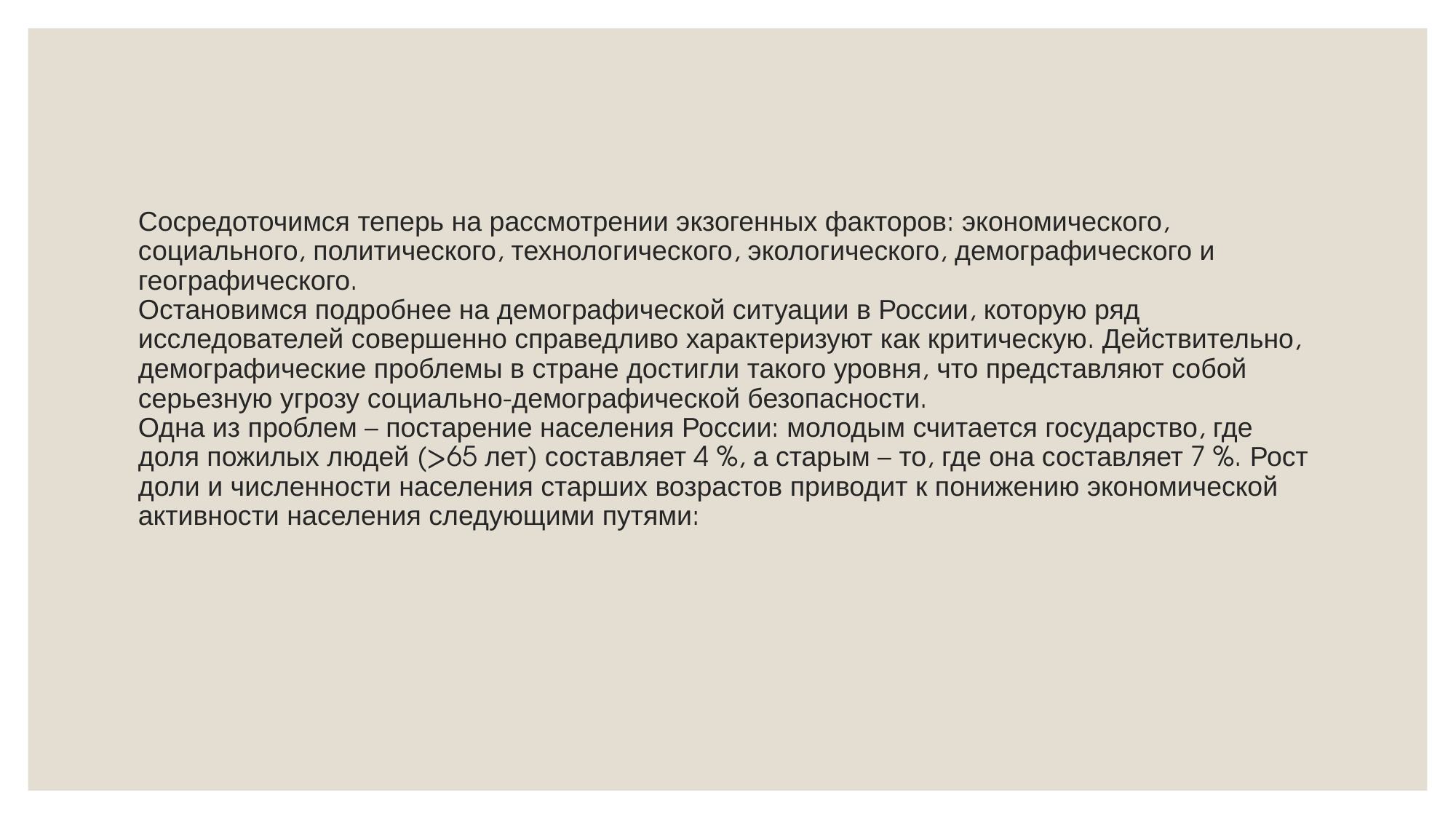

# Сосредоточимся теперь на рассмотрении экзогенных факторов: экономического, социального, политического, технологического, экологического, демографического и географического.
Остановимся подробнее на демографической ситуации в России, которую ряд исследователей совершенно справедливо характеризуют как критическую. Действительно, демографические проблемы в стране достигли такого уровня, что представляют собой серьезную угрозу социально-демографической безопасности.
Одна из проблем – постарение населения России: молодым считается государство, где доля пожилых людей (>65 лет) составляет 4 %, а старым – то, где она составляет 7 %. Рост доли и численности населения старших возрастов приводит к понижению экономической активности населения следующими путями: